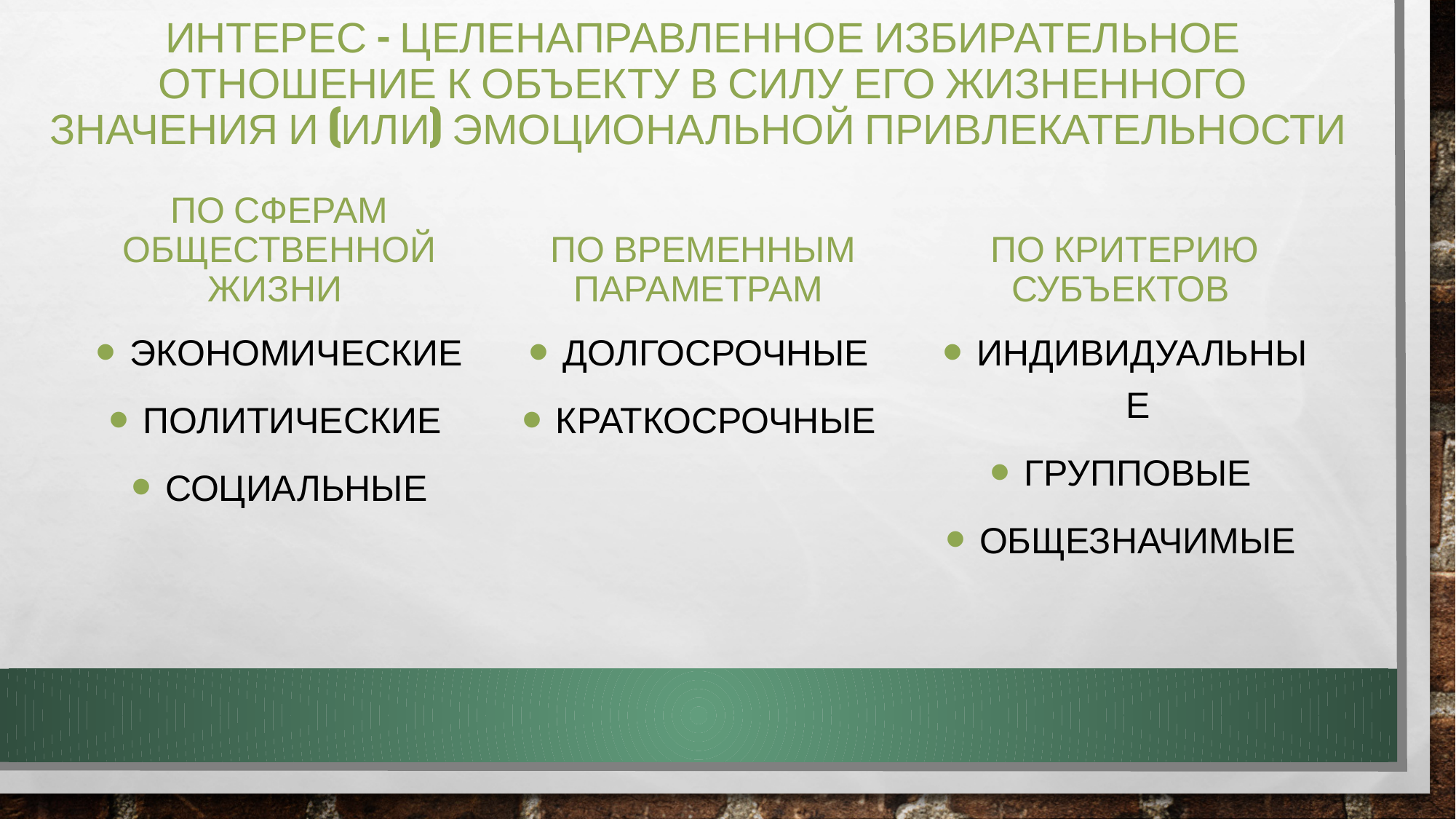

# Интерес – целенаправленное избирательное отношение к объекту в силу его жизненного значения и (или) эмоциональной привлекательности
По сферам общественной жизни
По временным параметрам
По критерию субъектов
Экономические
Политические
Социальные

Долгосрочные
Краткосрочные

Индивидуальные
Групповые
Общезначимые